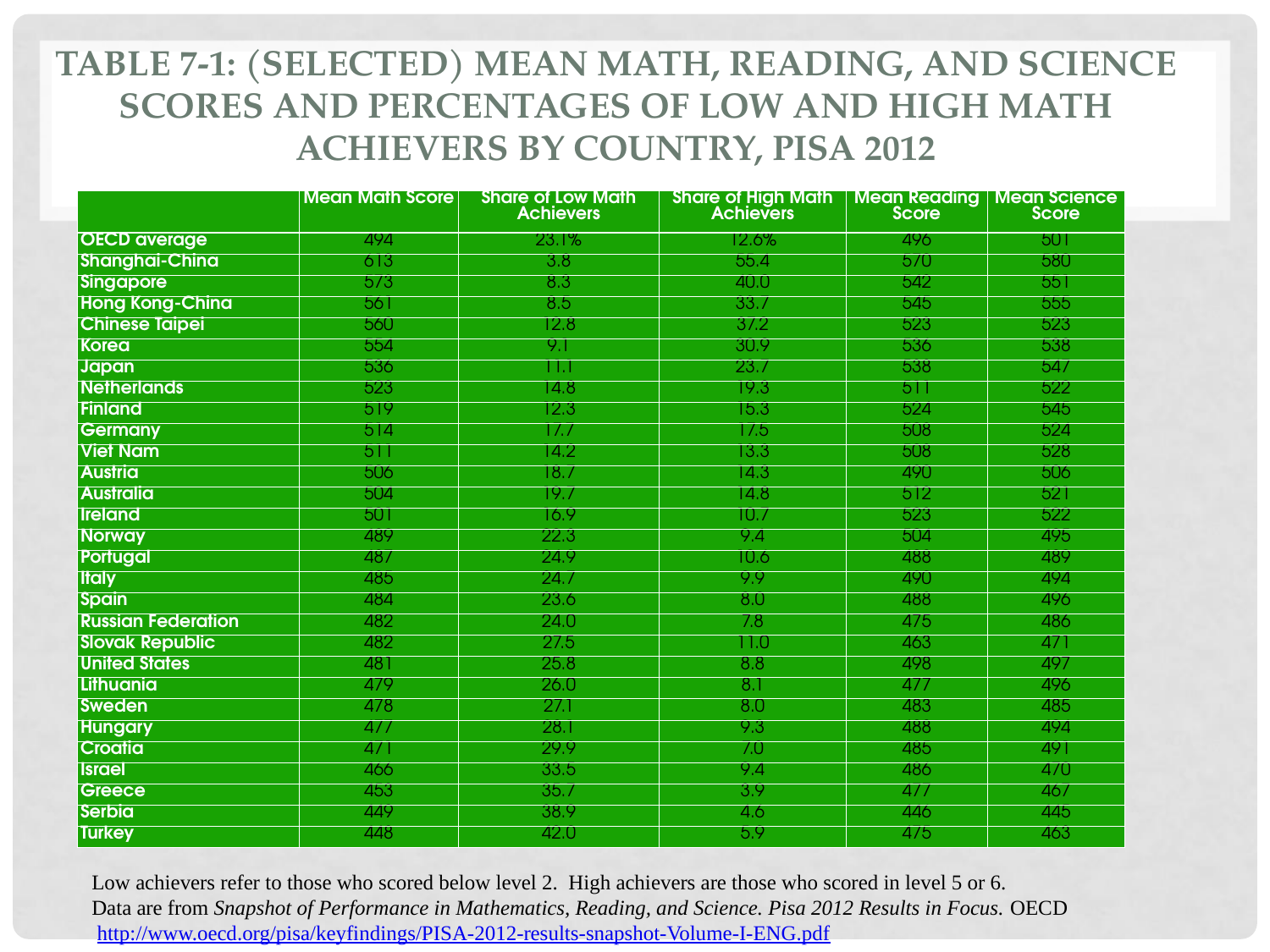

# TABLE 7-1: (SELECTED) MEAN MATH, READING, AND SCIENCE SCORES AND PERCENTAGES OF LOW AND HIGH MATH ACHIEVERS BY COUNTRY, PISA 2012
|  | Mean Math Score | Share of Low Math Achievers | Share of High Math Achievers | Mean Reading Score | Mean Science Score |
| --- | --- | --- | --- | --- | --- |
| OECD average | 494 | 23.1% | 12.6% | 496 | 501 |
| Shanghai-China | 613 | 3.8 | 55.4 | 570 | 580 |
| Singapore | 573 | 8.3 | 40.0 | 542 | 551 |
| Hong Kong-China | 561 | 8.5 | 33.7 | 545 | 555 |
| Chinese Taipei | 560 | 12.8 | 37.2 | 523 | 523 |
| Korea | 554 | 9.1 | 30.9 | 536 | 538 |
| Japan | 536 | 11.1 | 23.7 | 538 | 547 |
| Netherlands | 523 | 14.8 | 19.3 | 511 | 522 |
| Finland | 519 | 12.3 | 15.3 | 524 | 545 |
| Germany | 514 | 17.7 | 17.5 | 508 | 524 |
| Viet Nam | 511 | 14.2 | 13.3 | 508 | 528 |
| Austria | 506 | 18.7 | 14.3 | 490 | 506 |
| Australia | 504 | 19.7 | 14.8 | 512 | 521 |
| Ireland | 501 | 16.9 | 10.7 | 523 | 522 |
| Norway | 489 | 22.3 | 9.4 | 504 | 495 |
| Portugal | 487 | 24.9 | 10.6 | 488 | 489 |
| Italy | 485 | 24.7 | 9.9 | 490 | 494 |
| Spain | 484 | 23.6 | 8.0 | 488 | 496 |
| Russian Federation | 482 | 24.0 | 7.8 | 475 | 486 |
| Slovak Republic | 482 | 27.5 | 11.0 | 463 | 471 |
| United States | 481 | 25.8 | 8.8 | 498 | 497 |
| Lithuania | 479 | 26.0 | 8.1 | 477 | 496 |
| Sweden | 478 | 27.1 | 8.0 | 483 | 485 |
| Hungary | 477 | 28.1 | 9.3 | 488 | 494 |
| Croatia | 471 | 29.9 | 7.0 | 485 | 491 |
| Israel | 466 | 33.5 | 9.4 | 486 | 470 |
| Greece | 453 | 35.7 | 3.9 | 477 | 467 |
| Serbia | 449 | 38.9 | 4.6 | 446 | 445 |
| Turkey | 448 | 42.0 | 5.9 | 475 | 463 |

Low achievers refer to those who scored below level 2.  High achievers are those who scored in level 5 or 6.
Data are from Snapshot of Performance in Mathematics, Reading, and Science. Pisa 2012 Results in Focus. OECD
 http://www.oecd.org/pisa/keyfindings/PISA-2012-results-snapshot-Volume-I-ENG.pdf